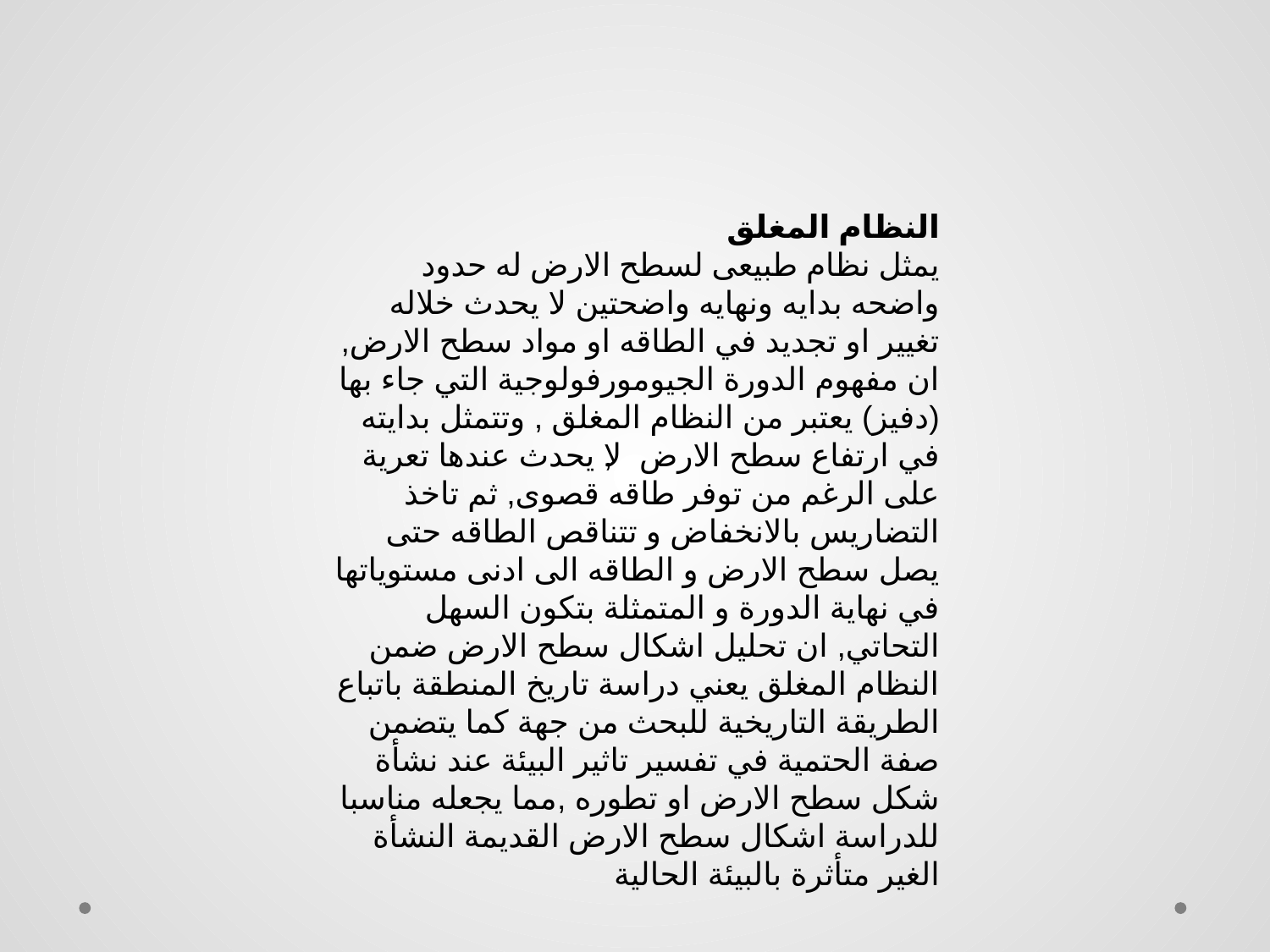

النظام المغلق
يمثل نظام طبيعى لسطح الارض له حدود واضحه بدايه ونهايه واضحتين لا يحدث خلاله تغيير او تجديد في الطاقه او مواد سطح الارض, ان مفهوم الدورة الجيومورفولوجية التي جاء بها (دفيز) يعتبر من النظام المغلق , وتتمثل بدايته في ارتفاع سطح الارض ,لا يحدث عندها تعرية على الرغم من توفر طاقه قصوى, ثم تاخذ التضاريس بالانخفاض و تتناقص الطاقه حتى يصل سطح الارض و الطاقه الى ادنى مستوياتها في نهاية الدورة و المتمثلة بتكون السهل التحاتي, ان تحليل اشكال سطح الارض ضمن النظام المغلق يعني دراسة تاريخ المنطقة باتباع الطريقة التاريخية للبحث من جهة كما يتضمن صفة الحتمية في تفسير تاثير البيئة عند نشأة شكل سطح الارض او تطوره ,مما يجعله مناسبا للدراسة اشكال سطح الارض القديمة النشأة الغير متأثرة بالبيئة الحالية